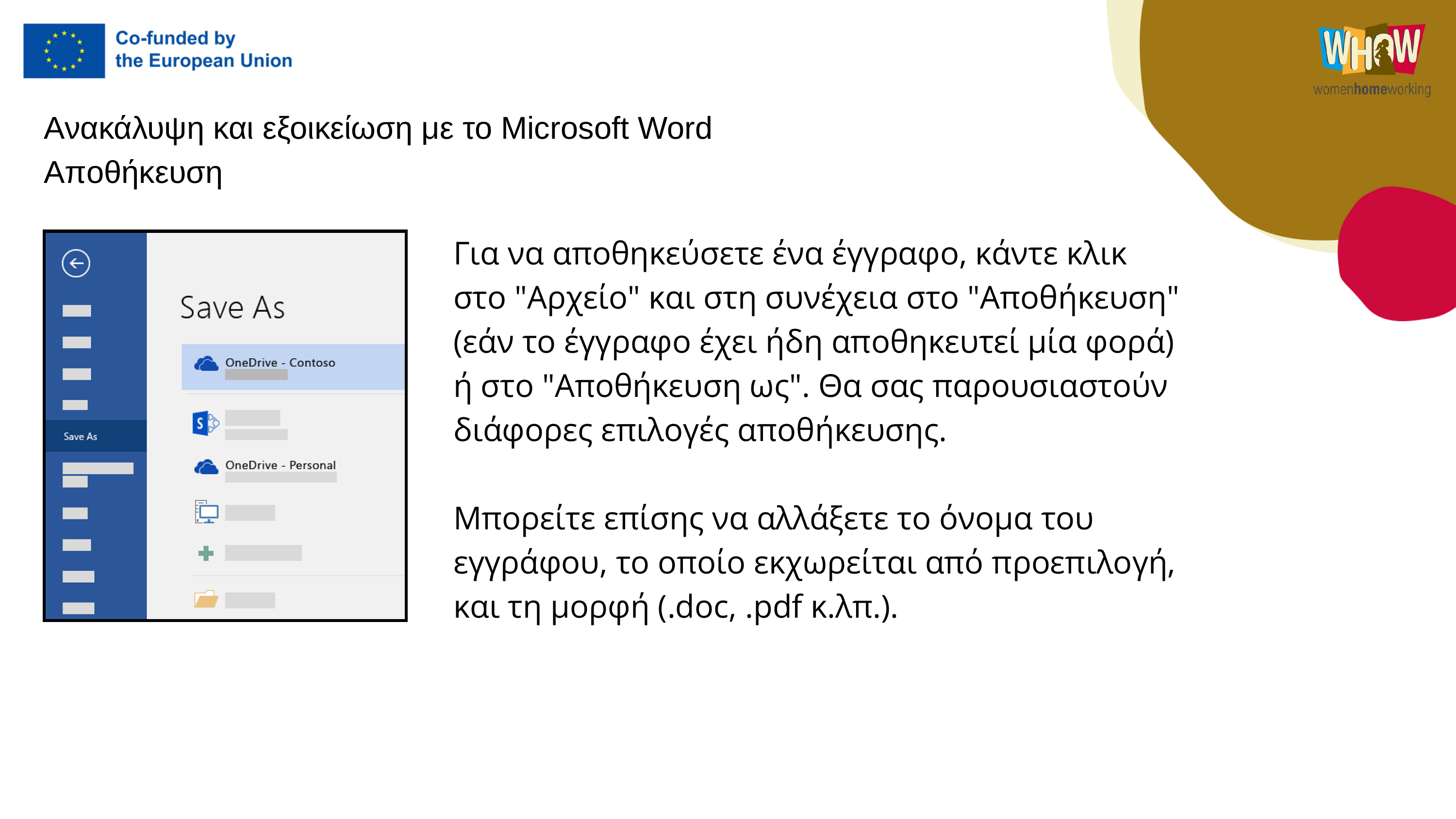

Ανακάλυψη και εξοικείωση με το Microsoft Word
Αποθήκευση
Για να αποθηκεύσετε ένα έγγραφο, κάντε κλικ στο "Αρχείο" και στη συνέχεια στο "Αποθήκευση" (εάν το έγγραφο έχει ήδη αποθηκευτεί μία φορά) ή στο "Αποθήκευση ως". Θα σας παρουσιαστούν διάφορες επιλογές αποθήκευσης.

Μπορείτε επίσης να αλλάξετε το όνομα του εγγράφου, το οποίο εκχωρείται από προεπιλογή, και τη μορφή (.doc, .pdf κ.λπ.).